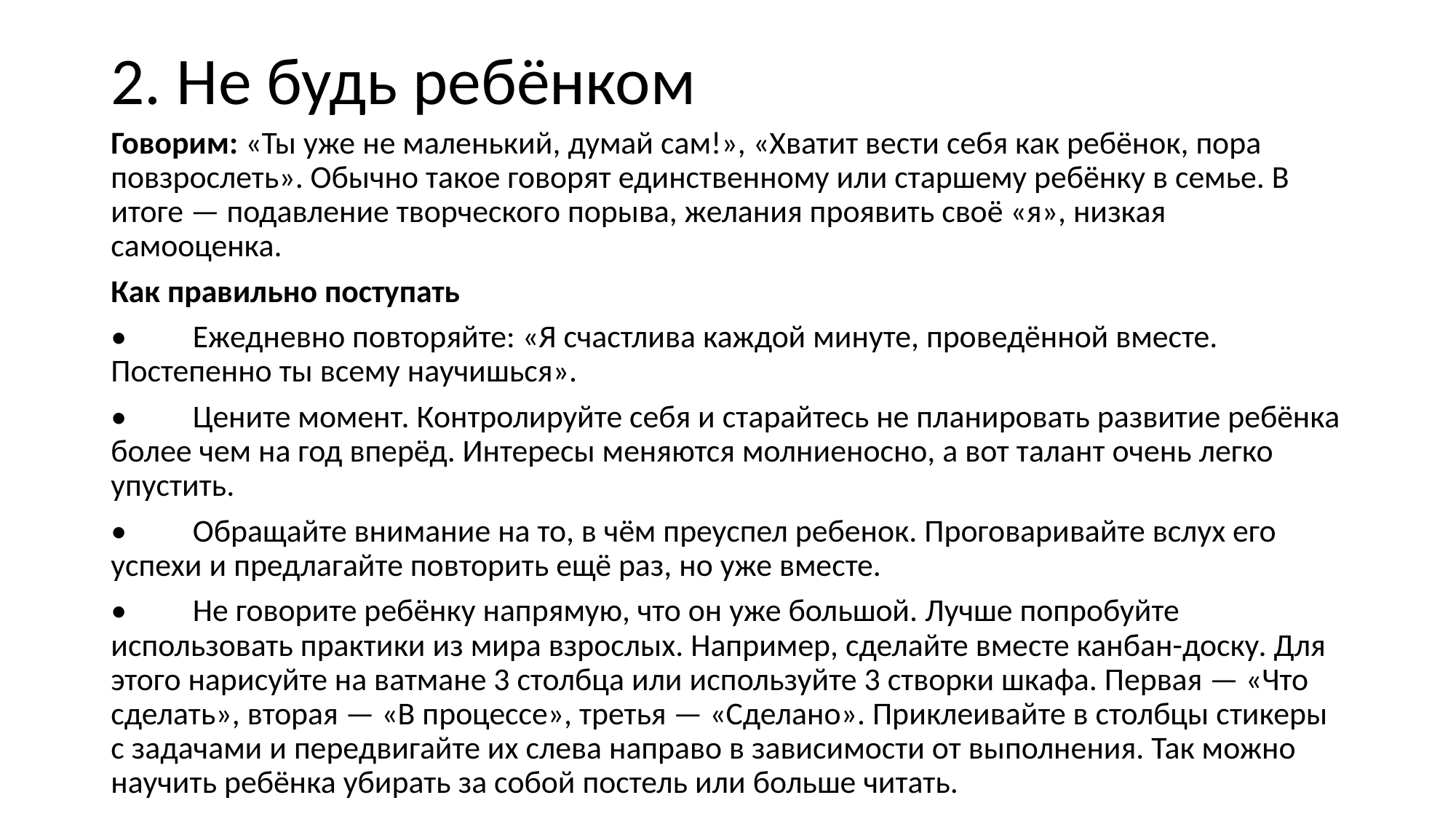

# 2. Не будь ребёнком
Говорим: «Ты уже не маленький, думай сам!», «Хватит вести себя как ребёнок, пора повзрослеть». Обычно такое говорят единственному или старшему ребёнку в семье. В итоге — подавление творческого порыва, желания проявить своё «я», низкая самооценка.
Как правильно поступать
•	Ежедневно повторяйте: «Я счастлива каждой минуте, проведённой вместе. Постепенно ты всему научишься».
•	Цените момент. Контролируйте себя и старайтесь не планировать развитие ребёнка более чем на год вперёд. Интересы меняются молниеносно, а вот талант очень легко упустить.
•	Обращайте внимание на то, в чём преуспел ребенок. Проговаривайте вслух его успехи и предлагайте повторить ещё раз, но уже вместе.
•	Не говорите ребёнку напрямую, что он уже большой. Лучше попробуйте использовать практики из мира взрослых. Например, сделайте вместе канбан-доску. Для этого нарисуйте на ватмане 3 столбца или используйте 3 створки шкафа. Первая — «Что сделать», вторая — «В процессе», третья — «Сделано». Приклеивайте в столбцы стикеры с задачами и передвигайте их слева направо в зависимости от выполнения. Так можно научить ребёнка убирать за собой постель или больше читать.